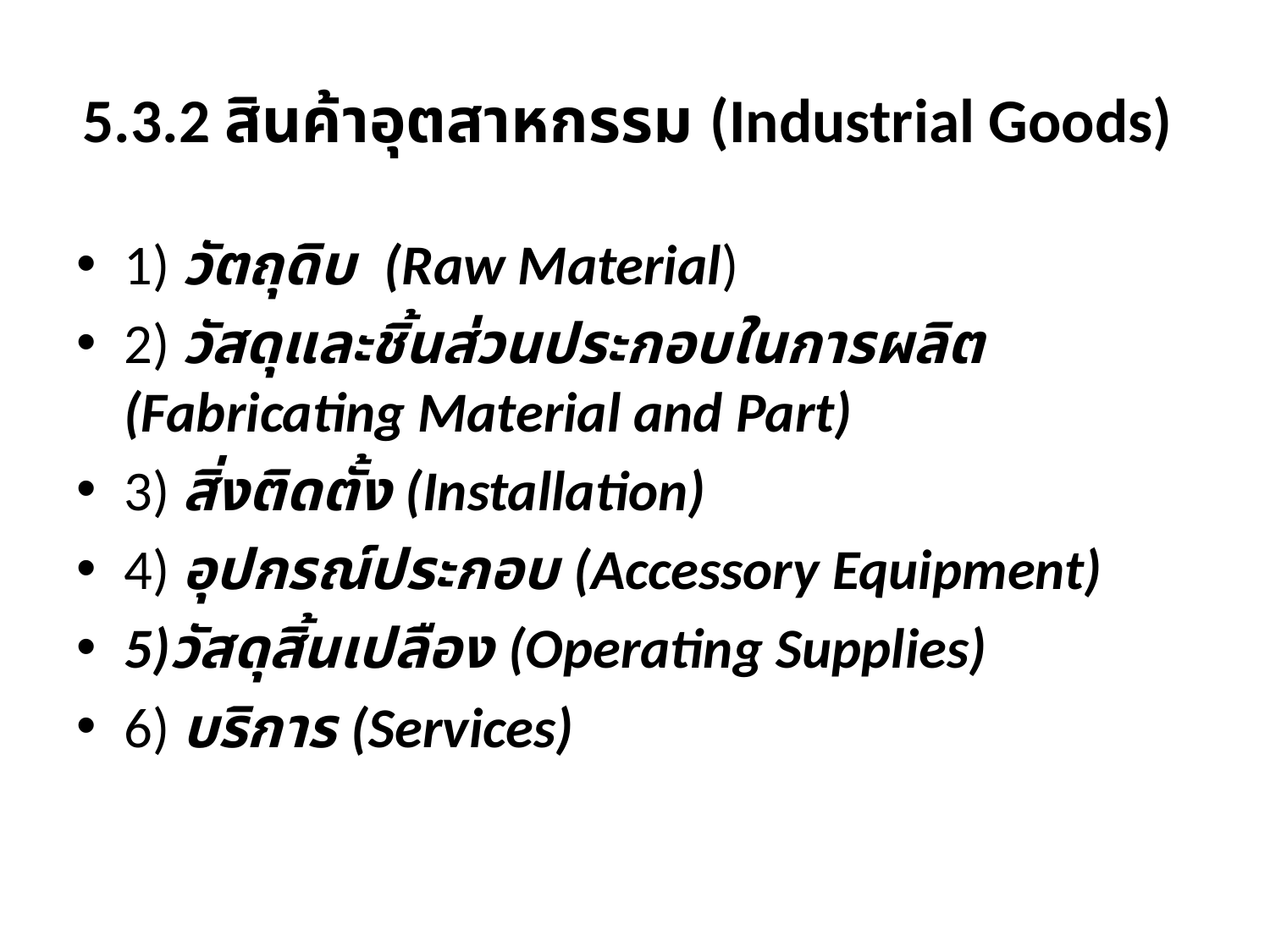

# 5.3.2 สินค้าอุตสาหกรรม (Industrial Goods)
1) วัตถุดิบ  (Raw Material)
2) วัสดุและชิ้นส่วนประกอบในการผลิต (Fabricating Material and Part)
3) สิ่งติดตั้ง (Installation)
4) อุปกรณ์ประกอบ (Accessory Equipment)
5)วัสดุสิ้นเปลือง (Operating Supplies)
6) บริการ (Services)